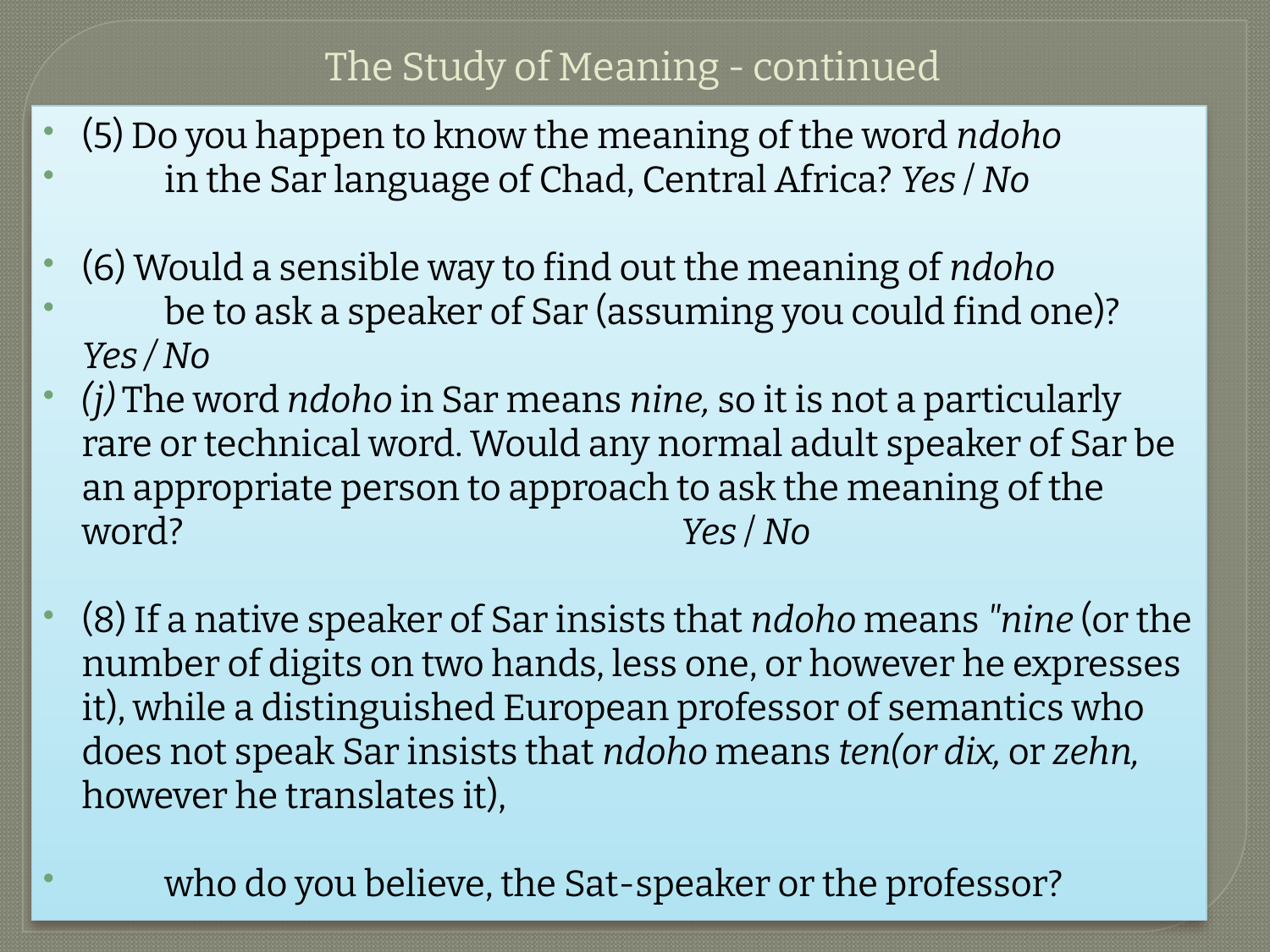

# The Study of Meaning - continued
(5) Do you happen to know the meaning of the word ndoho
	in the Sar language of Chad, Central Africa? Yes / No

(6) Would a sensible way to find out the meaning of ndoho
	be to ask a speaker of Sar (assuming you could find one)? 							Yes / No
(j) The word ndoho in Sar means nine, so it is not a particularly rare or technical word. Would any normal adult speaker of Sar be an appropriate person to approach to ask the meaning of the word?                                               	              Yes / No

(8) If a native speaker of Sar insists that ndoho means "nine (or the number of digits on two hands, less one, or however he expresses it), while a distinguished European professor of semantics who does not speak Sar insists that ndoho means ten(or dix, or zehn, however he translates it),

	who do you believe, the Sat-speaker or the professor?